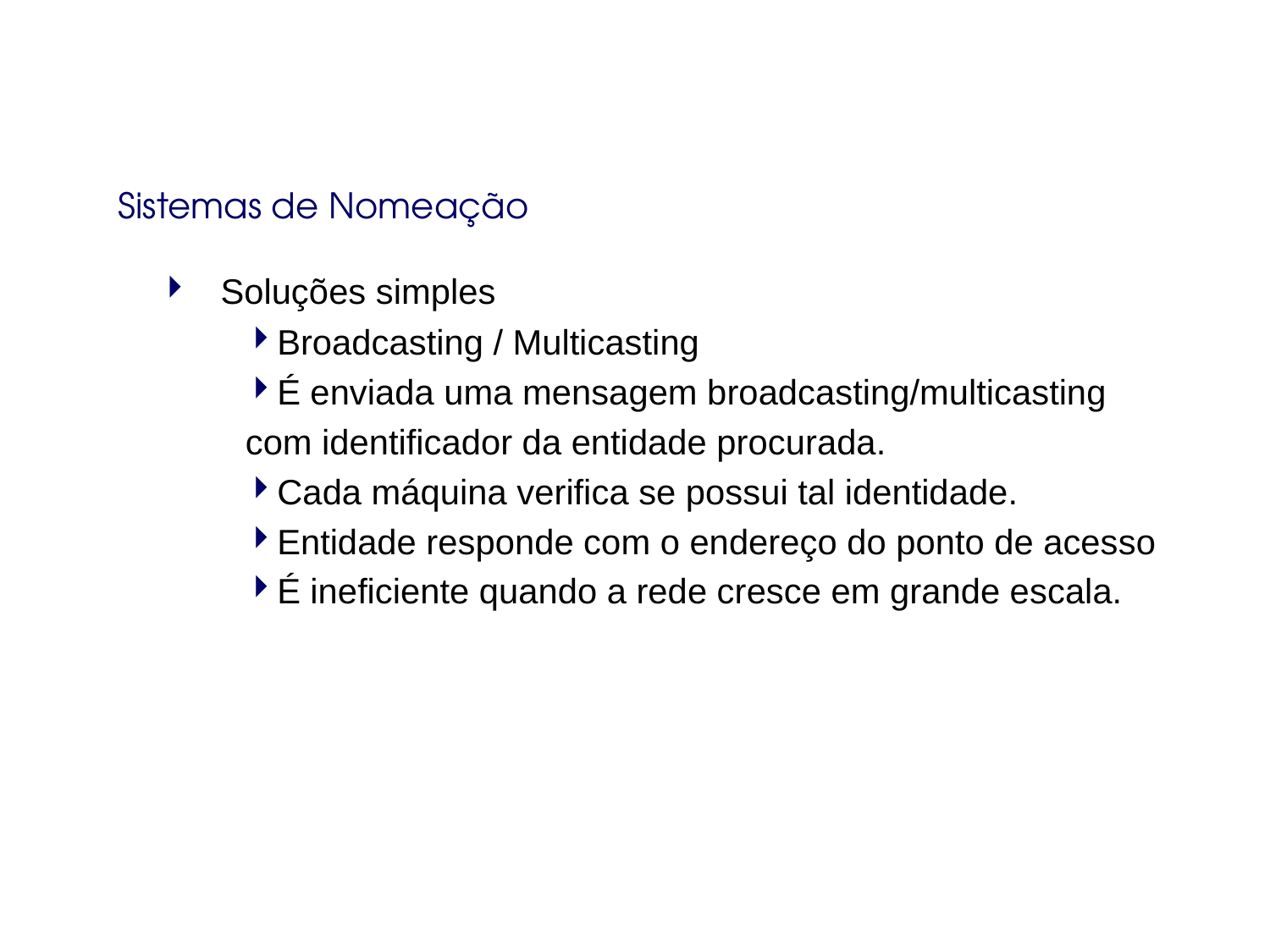

# Sistemas de Nomeação
Soluções simples
Broadcasting / Multicasting
É enviada uma mensagem broadcasting/multicasting
com identificador da entidade procurada.
Cada máquina verifica se possui tal identidade.
Entidade responde com o endereço do ponto de acesso
É ineficiente quando a rede cresce em grande escala.